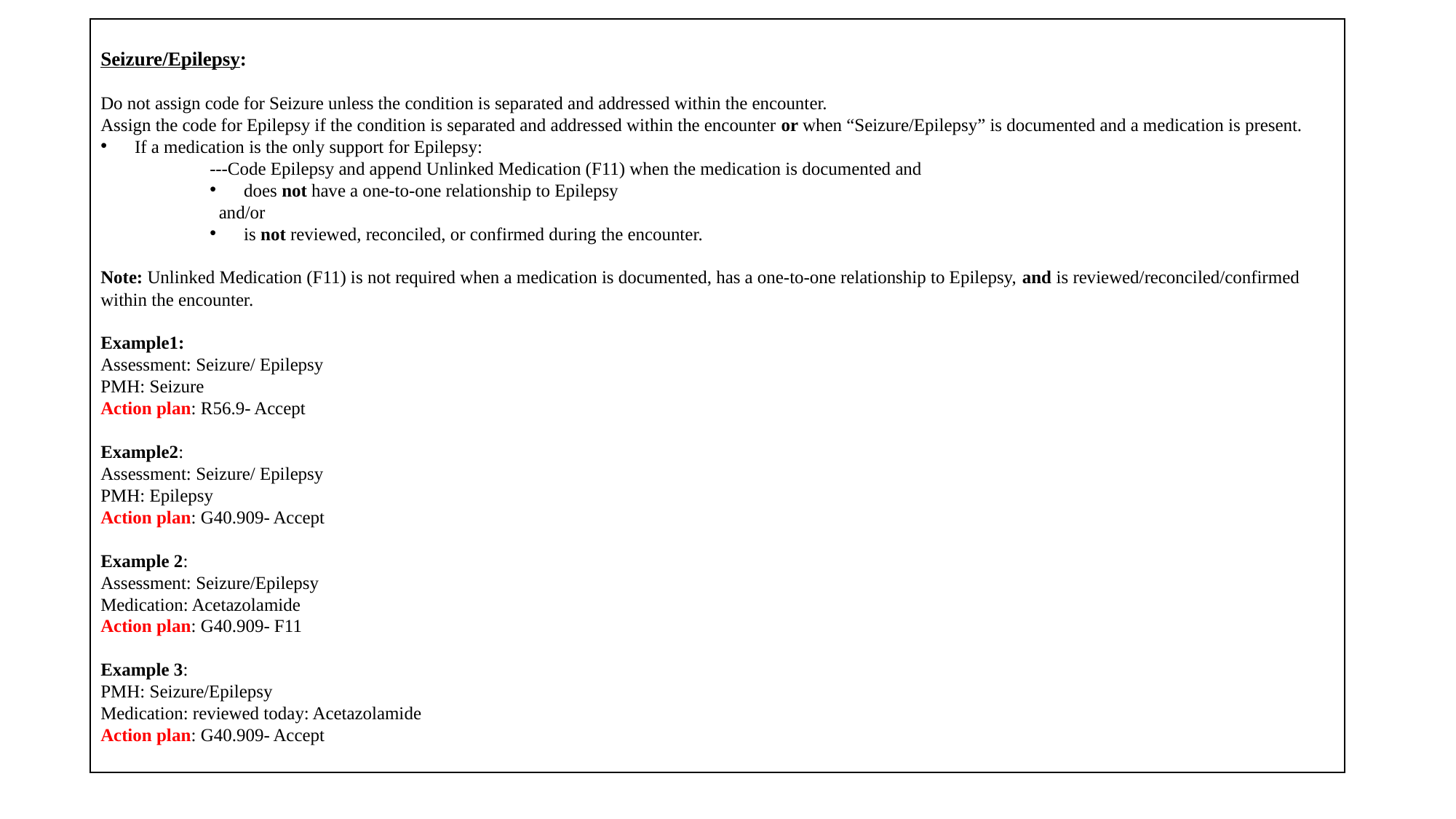

Seizure/Epilepsy:

Do not assign code for Seizure unless the condition is separated and addressed within the encounter.
Assign the code for Epilepsy if the condition is separated and addressed within the encounter or when “Seizure/Epilepsy” is documented and a medication is present.
If a medication is the only support for Epilepsy:
---Code Epilepsy and append Unlinked Medication (F11) when the medication is documented and
does not have a one-to-one relationship to Epilepsy
                          and/or
is not reviewed, reconciled, or confirmed during the encounter.

Note: Unlinked Medication (F11) is not required when a medication is documented, has a one-to-one relationship to Epilepsy, and is reviewed/reconciled/confirmed within the encounter.

Example1:
Assessment: Seizure/ Epilepsy
PMH: Seizure
Action plan: R56.9- Accept

Example2:
Assessment: Seizure/ Epilepsy
PMH: Epilepsy
Action plan: G40.909- Accept

Example 2:
Assessment: Seizure/Epilepsy
Medication: Acetazolamide
Action plan: G40.909- F11

Example 3:
PMH: Seizure/Epilepsy
Medication: reviewed today: Acetazolamide
Action plan: G40.909- Accept